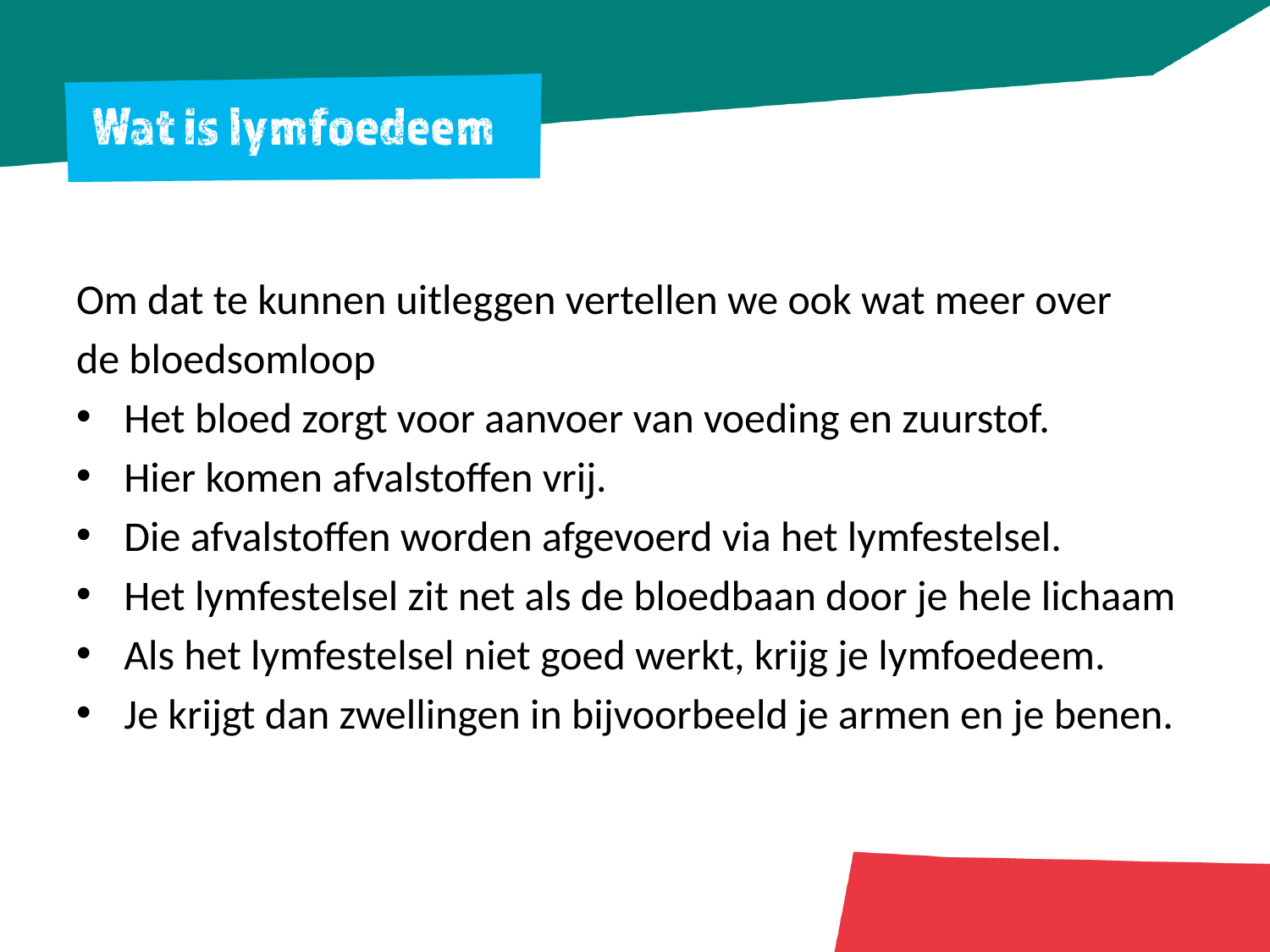

Om dat te kunnen uitleggen vertellen we ook wat meer over
de bloedsomloop
Het bloed zorgt voor aanvoer van voeding en zuurstof.
Hier komen afvalstoffen vrij.
Die afvalstoffen worden afgevoerd via het lymfestelsel.
Het lymfestelsel zit net als de bloedbaan door je hele lichaam
Als het lymfestelsel niet goed werkt, krijg je lymfoedeem.
Je krijgt dan zwellingen in bijvoorbeeld je armen en je benen.